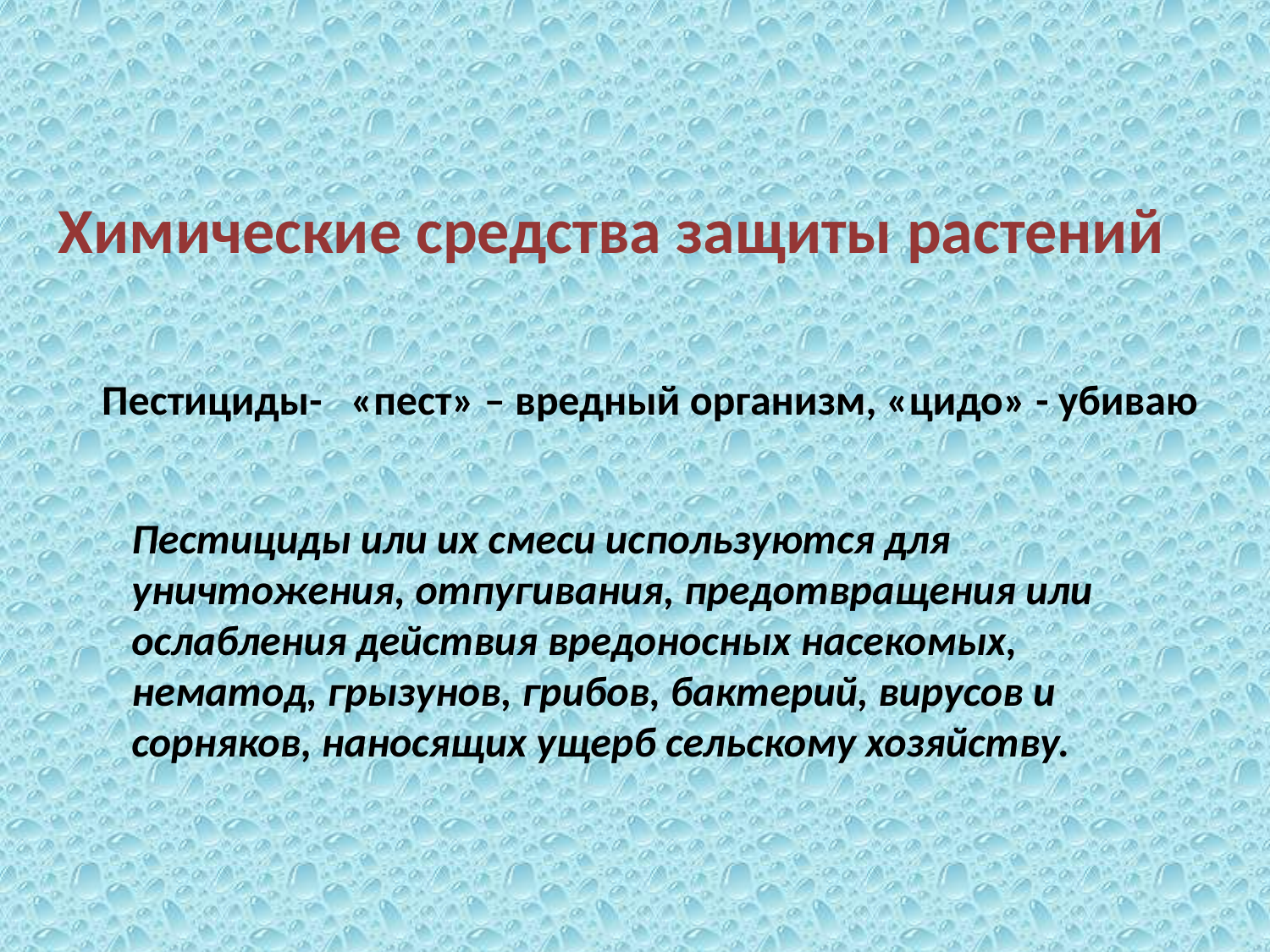

Химические средства защиты растений
Пестициды-   «пест» – вредный организм, «цидо» - убиваю
Пестициды или их смеси используются для уничтожения, отпугивания, предотвращения или ослабления действия вредоносных насекомых, нематод, грызунов, грибов, бактерий, вирусов и сорняков, наносящих ущерб сельскому хозяйству.